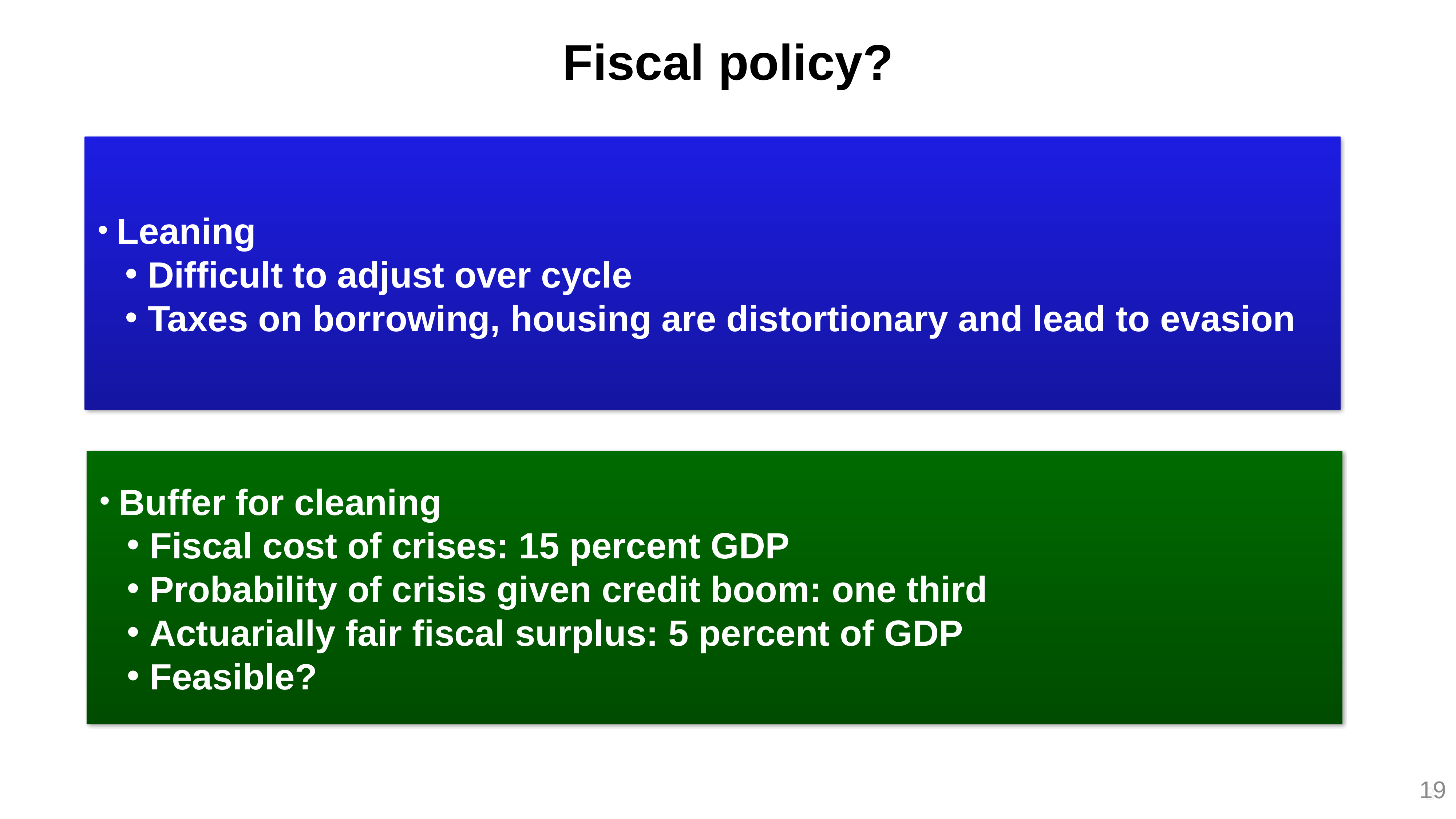

Fiscal policy?
 Leaning
 Difficult to adjust over cycle
 Taxes on borrowing, housing are distortionary and lead to evasion
 Buffer for cleaning
 Fiscal cost of crises: 15 percent GDP
 Probability of crisis given credit boom: one third
 Actuarially fair fiscal surplus: 5 percent of GDP
 Feasible?
19
3